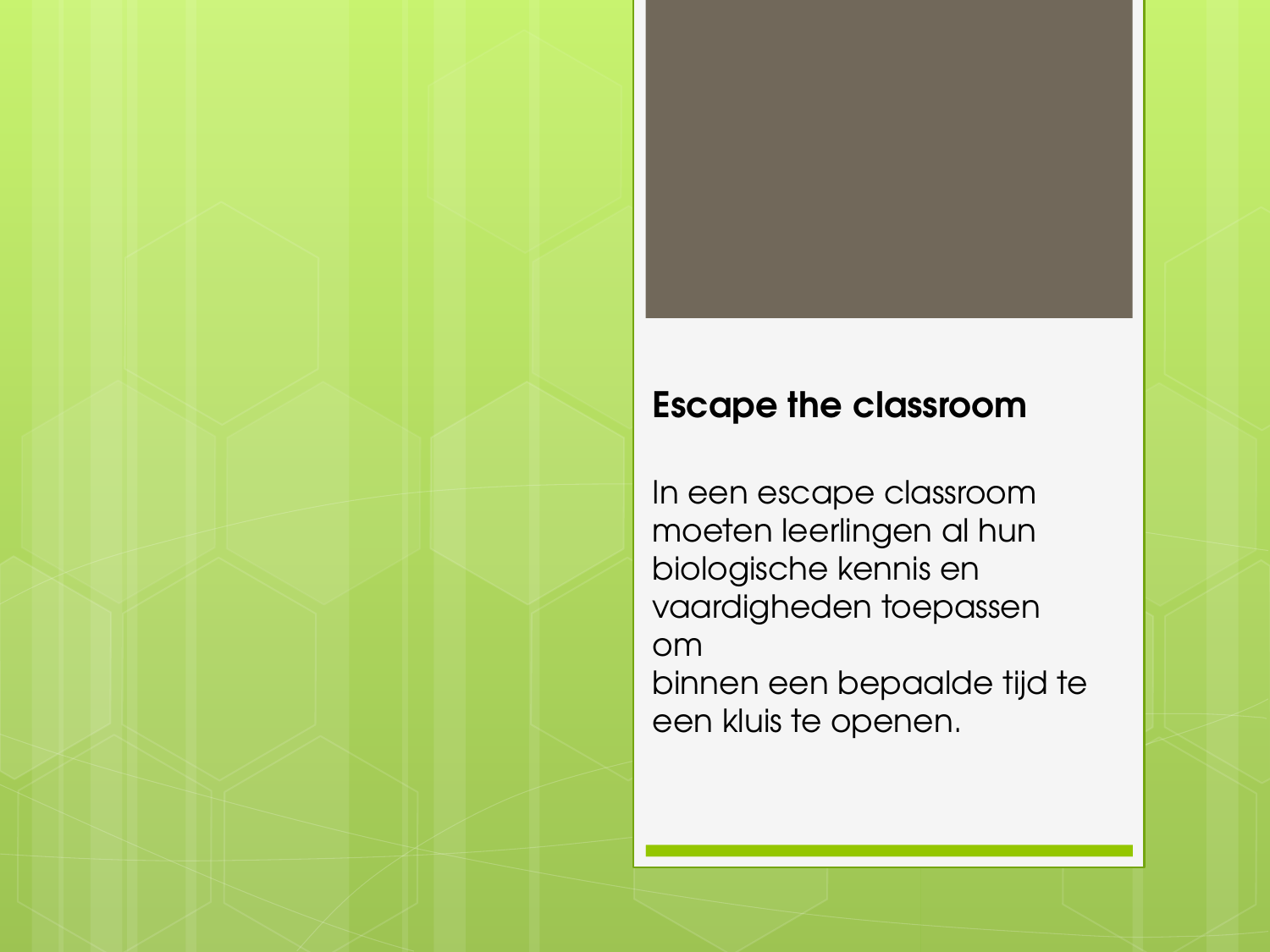

Escape the classroom
In een escape classroom moeten leerlingen al hun biologische kennis en vaardigheden toepassen om
binnen een bepaalde tijd te een kluis te openen.